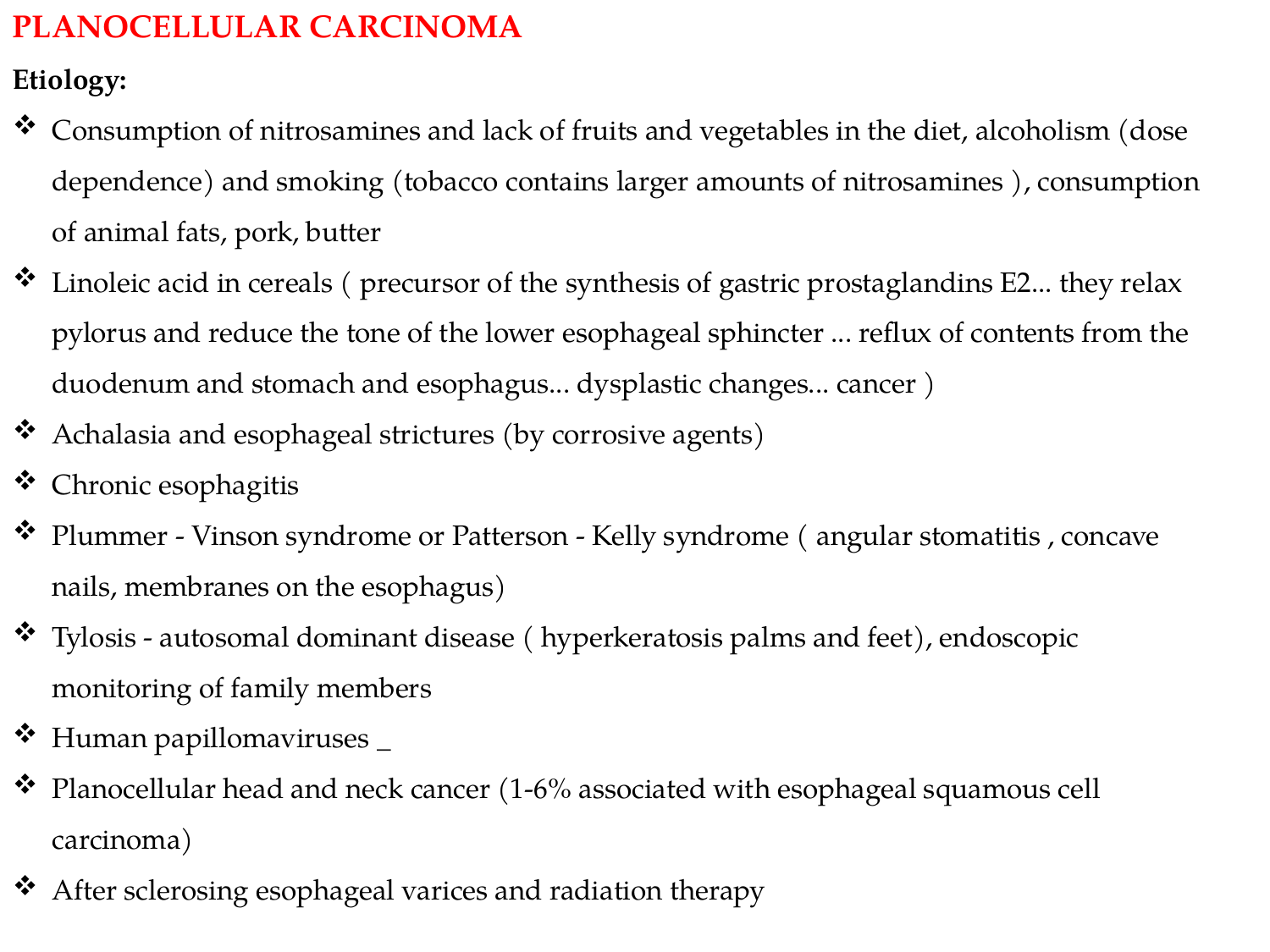

PLANOCELLULAR CARCINOMA
Etiology:
Consumption of nitrosamines and lack of fruits and vegetables in the diet, alcoholism (dose dependence) and smoking (tobacco contains larger amounts of nitrosamines ), consumption of animal fats, pork, butter
Linoleic acid in cereals ( precursor of the synthesis of gastric prostaglandins E2... they relax pylorus and reduce the tone of the lower esophageal sphincter ... reflux of contents from the duodenum and stomach and esophagus... dysplastic changes... cancer )
Achalasia and esophageal strictures (by corrosive agents)
Chronic esophagitis
Plummer - Vinson syndrome or Patterson - Kelly syndrome ( angular stomatitis , concave nails, membranes on the esophagus)
Tylosis - autosomal dominant disease ( hyperkeratosis palms and feet), endoscopic monitoring of family members
Human papillomaviruses _
Planocellular head and neck cancer (1-6% associated with esophageal squamous cell carcinoma)
After sclerosing esophageal varices and radiation therapy